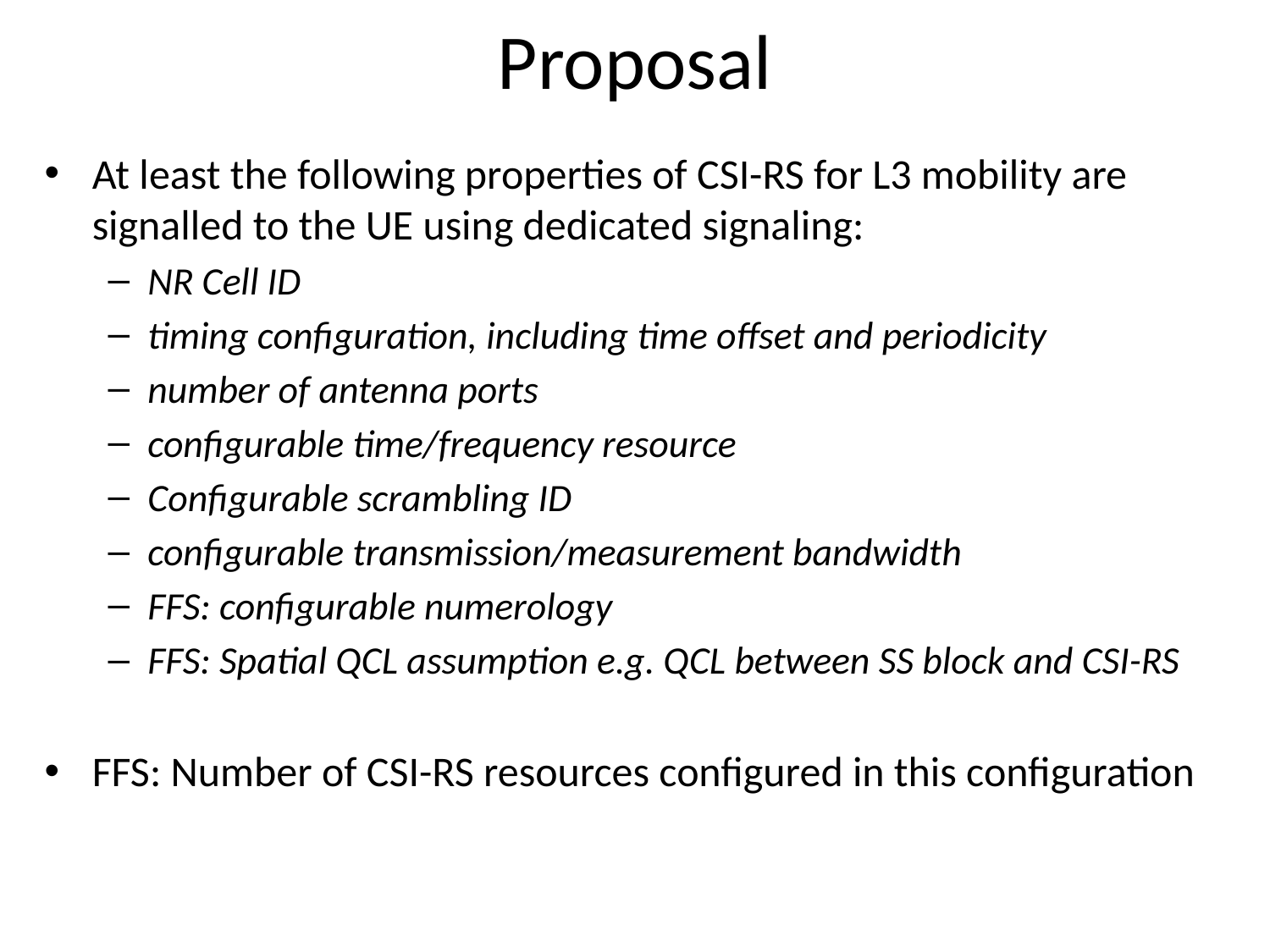

# Proposal
At least the following properties of CSI-RS for L3 mobility are signalled to the UE using dedicated signaling:
NR Cell ID
timing configuration, including time offset and periodicity
number of antenna ports
configurable time/frequency resource
Configurable scrambling ID
configurable transmission/measurement bandwidth
FFS: configurable numerology
FFS: Spatial QCL assumption e.g. QCL between SS block and CSI-RS

FFS: Number of CSI-RS resources configured in this configuration